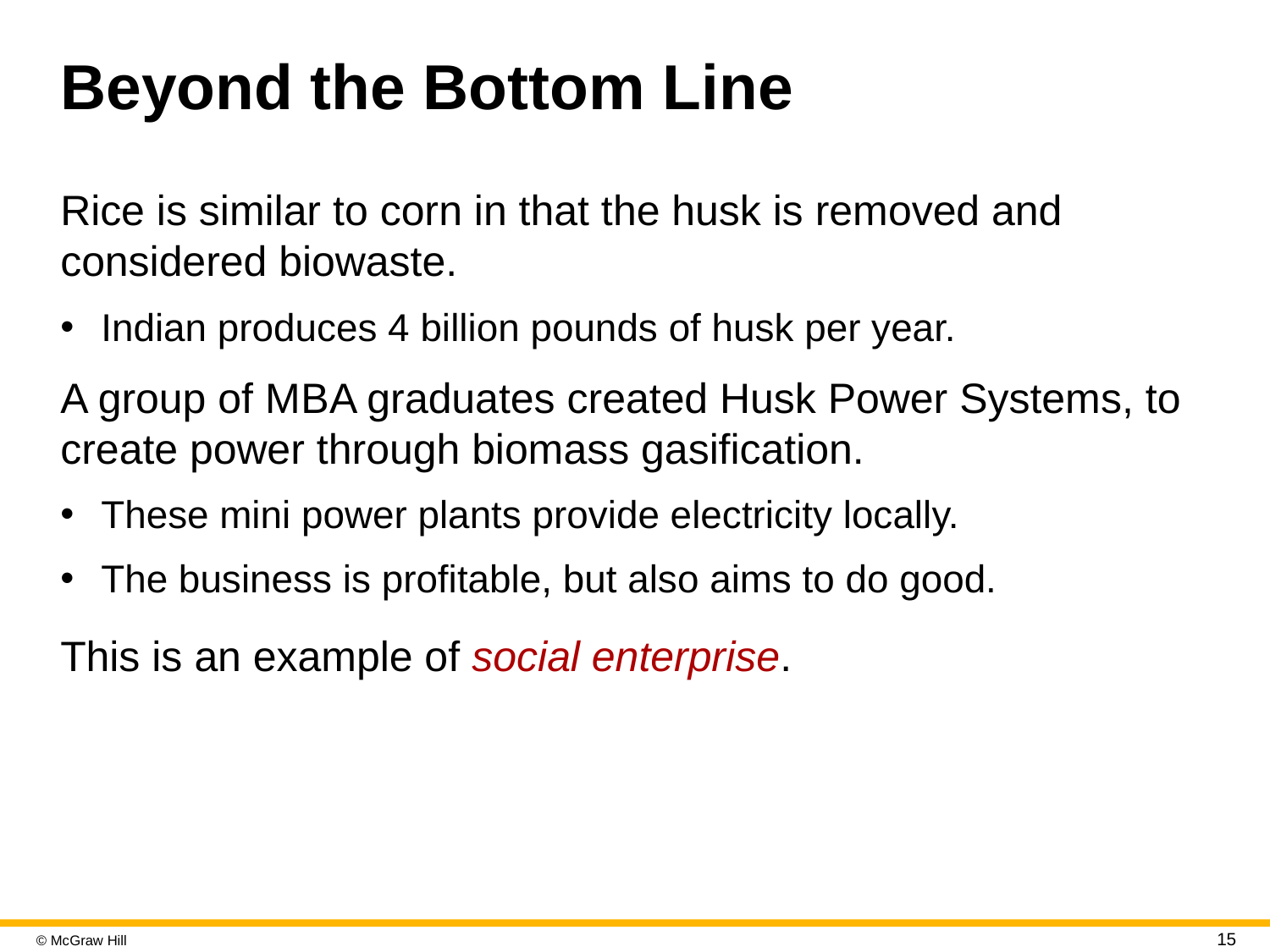

# Beyond the Bottom Line
Rice is similar to corn in that the husk is removed and considered biowaste.
Indian produces 4 billion pounds of husk per year.
A group of M B A graduates created Husk Power Systems, to create power through biomass gasification.
These mini power plants provide electricity locally.
The business is profitable, but also aims to do good.
This is an example of social enterprise.